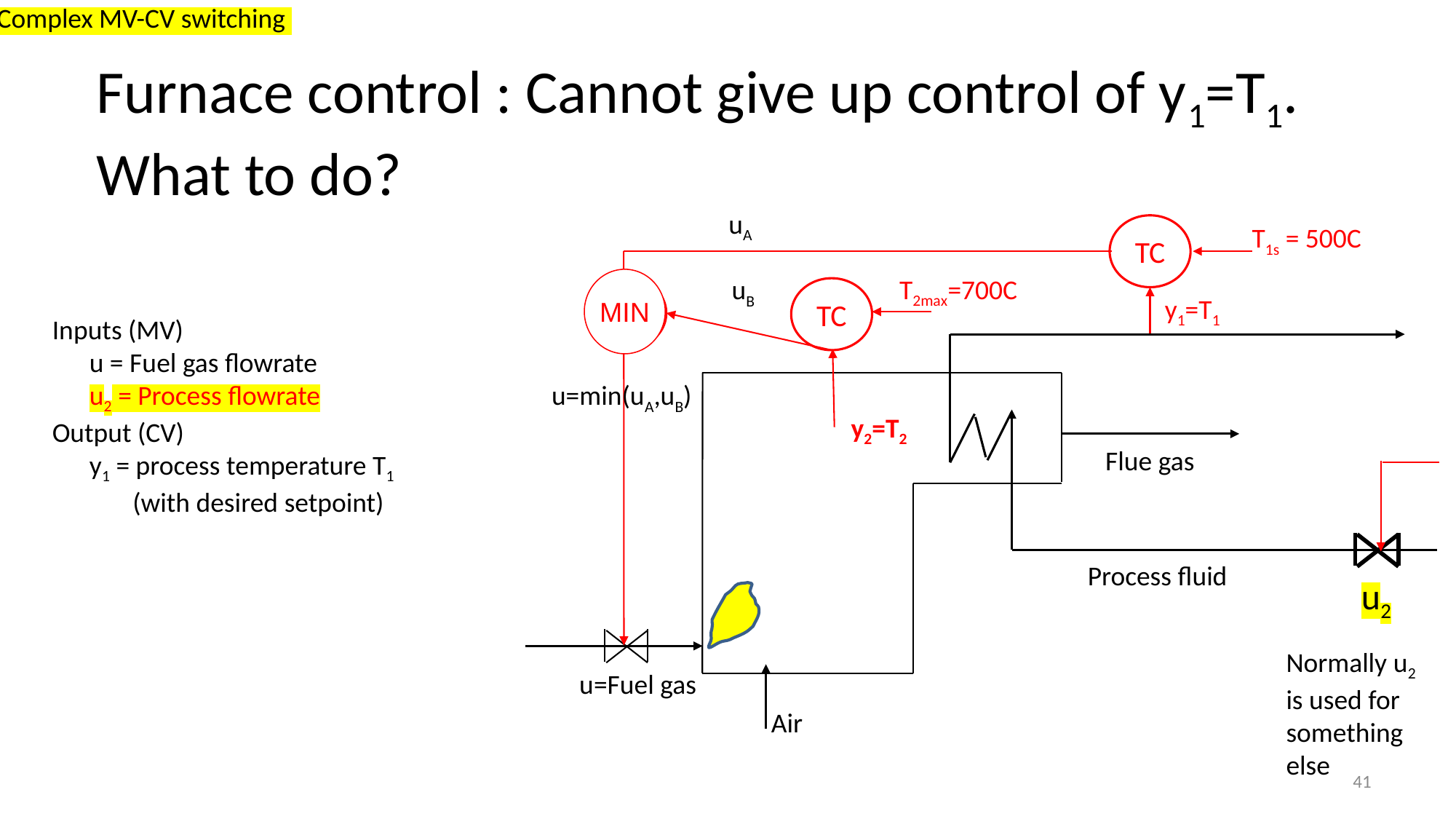

Complex MV-CV switching

Furnace control : Cannot give up control of y1=T1. What to do?
# Example: Furnace control
uA
TC
T1s = 500C
T2max=700C
uB
MIN
LS
TC
y1=T1
Inputs (MV)
      u = Fuel gas flowrate
      u2 = Process flowrate
Output (CV)
      y1 = process temperature T1
             (with desired setpoint)

u=min(uA,uB)
y2=T2
Flue gas
Process fluid
u2

Normally u2
is used for  something else
u=Fuel gas
Air
41